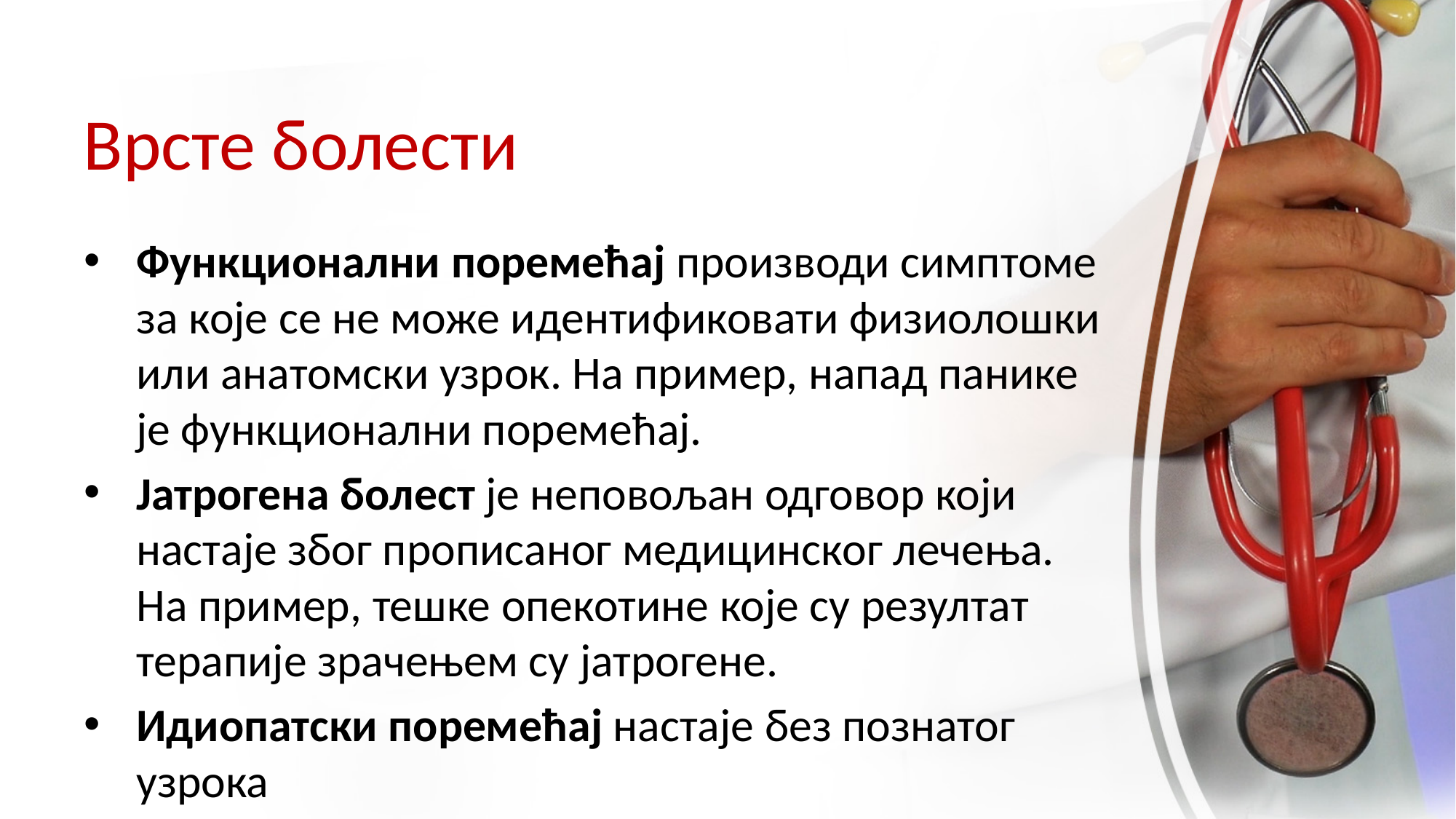

# Врсте болести
Функционални поремећај производи симптоме за које се не може идентификовати физиолошки или анатомски узрок. На пример, напад панике је функционални поремећај.
Јатрогена​ болест је неповољан одговор који настаје због прописаног медицинског лечења. На пример, тешке опекотине које су резултат терапије зрачењем су јатрогене.
Идиопатски поремећај настаје без познатог узрока